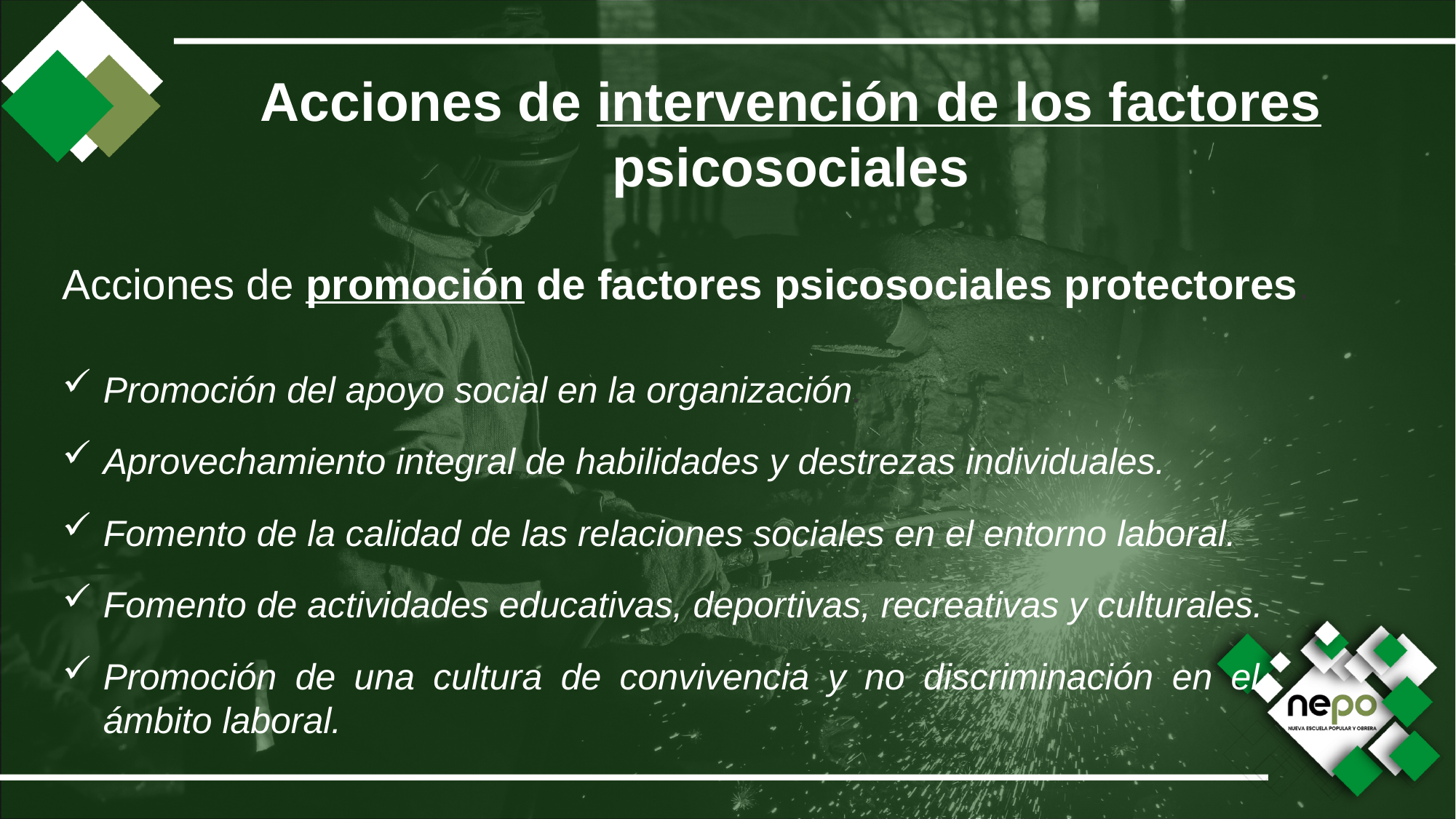

Acciones de intervención de los factores psicosociales
Acciones de promoción de factores psicosociales protectores.
Promoción del apoyo social en la organización.
Aprovechamiento integral de habilidades y destrezas individuales.
Fomento de la calidad de las relaciones sociales en el entorno laboral.
Fomento de actividades educativas, deportivas, recreativas y culturales.
Promoción de una cultura de convivencia y no discriminación en el ámbito laboral.